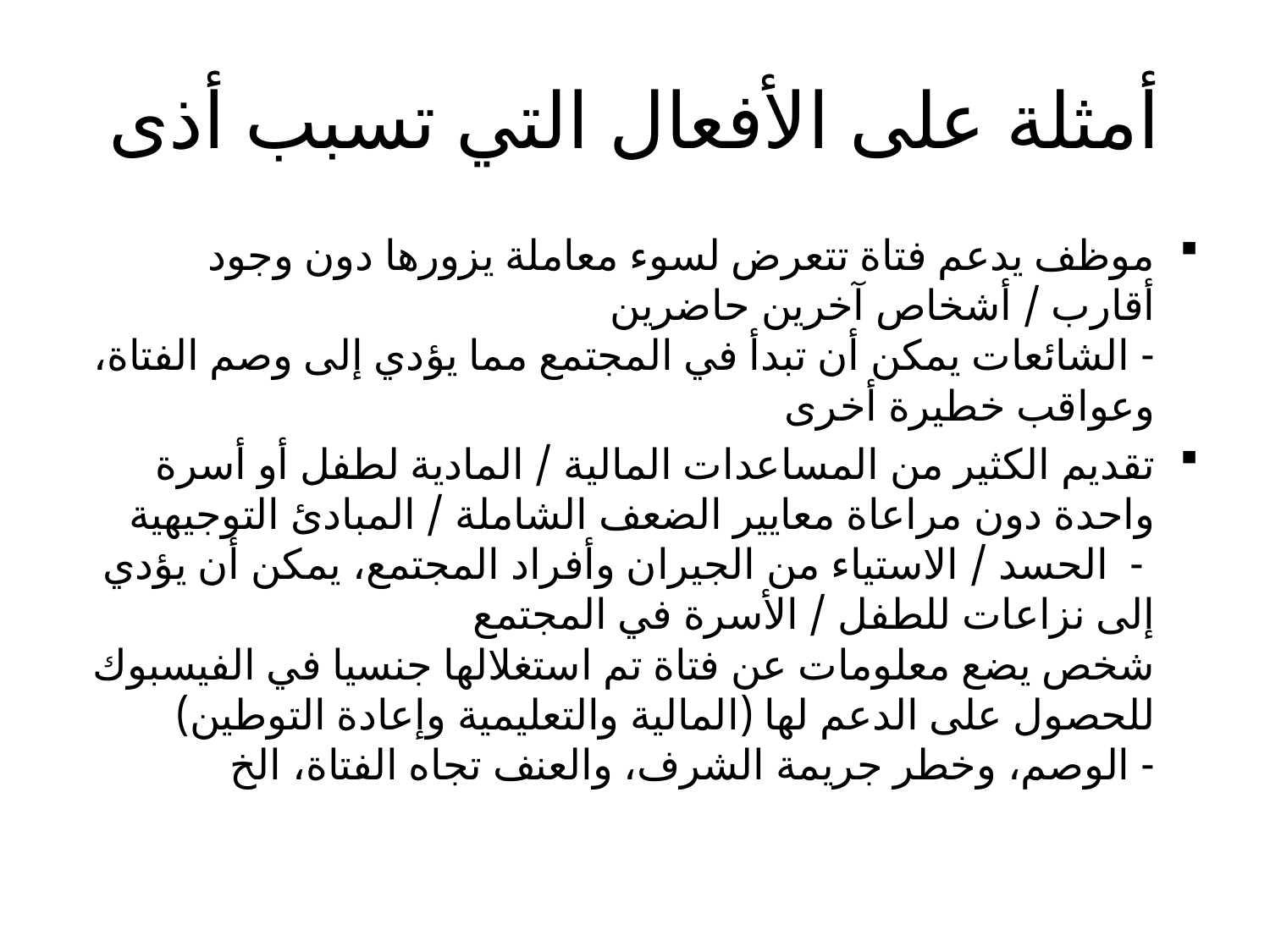

# أمثلة على الأفعال التي تسبب أذى
موظف يدعم فتاة تتعرض لسوء معاملة يزورها دون وجود أقارب / أشخاص آخرين حاضرين
- الشائعات يمكن أن تبدأ في المجتمع مما يؤدي إلى وصم الفتاة، وعواقب خطيرة أخرى
تقديم الكثير من المساعدات المالية / المادية لطفل أو أسرة واحدة دون مراعاة معايير الضعف الشاملة / المبادئ التوجيهية
 -  الحسد / الاستياء من الجیران وأفراد المجتمع، یمکن أن یؤدي إلی نزاعات للطفل / الأسرة في المجتمع
شخص يضع معلومات عن فتاة تم استغلالها جنسيا في الفيسبوك للحصول على الدعم لها (المالية والتعليمية وإعادة التوطين)
- الوصم، وخطر جريمة الشرف، والعنف تجاه الفتاة، الخ